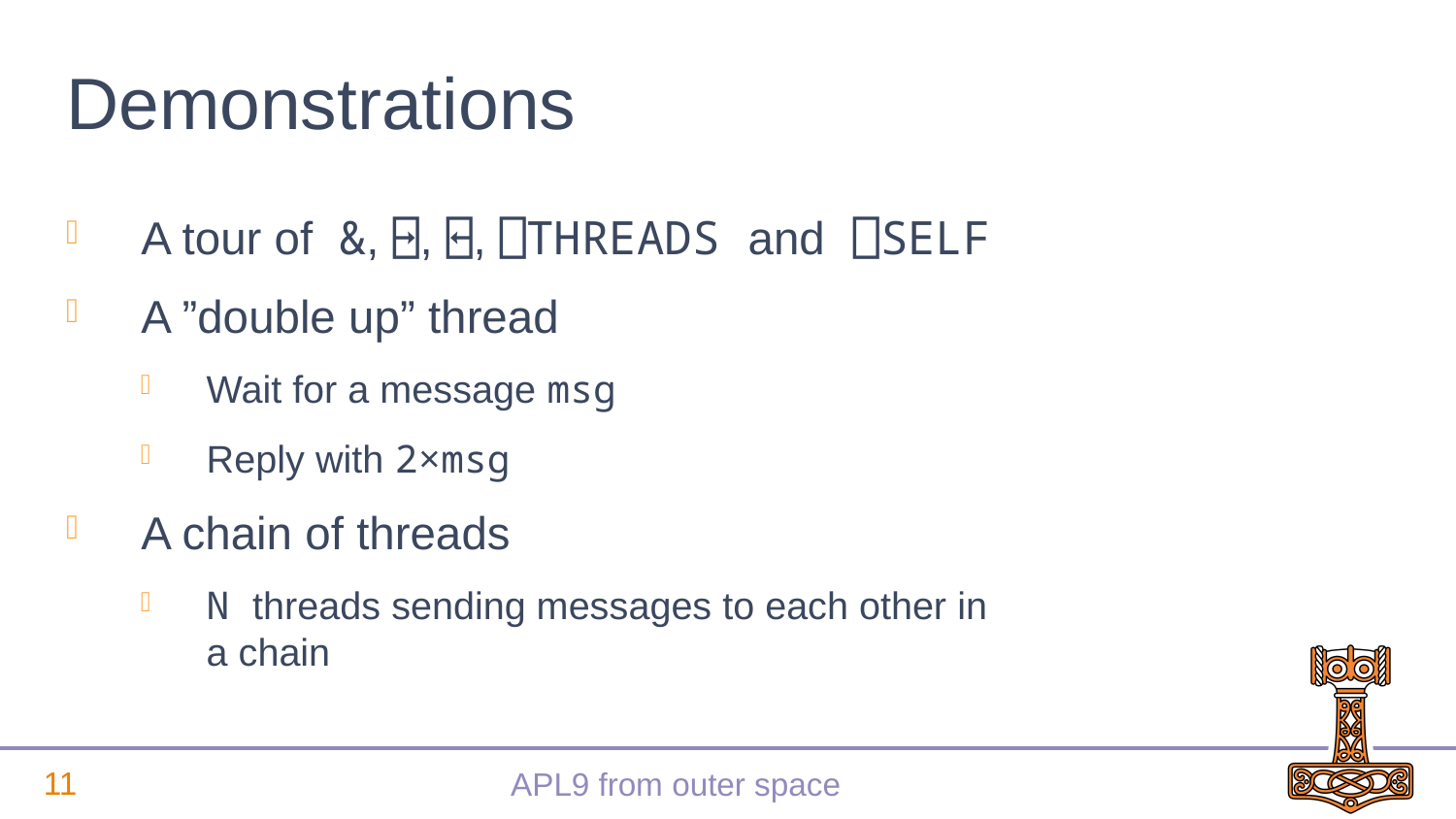

# Demonstrations
A tour of  &, ⍈, ⍇, ⎕THREADS and ⎕SELF
A ”double up” thread
Wait for a message msg
Reply with 2×msg
A chain of threads
N threads sending messages to each other in a chain

11